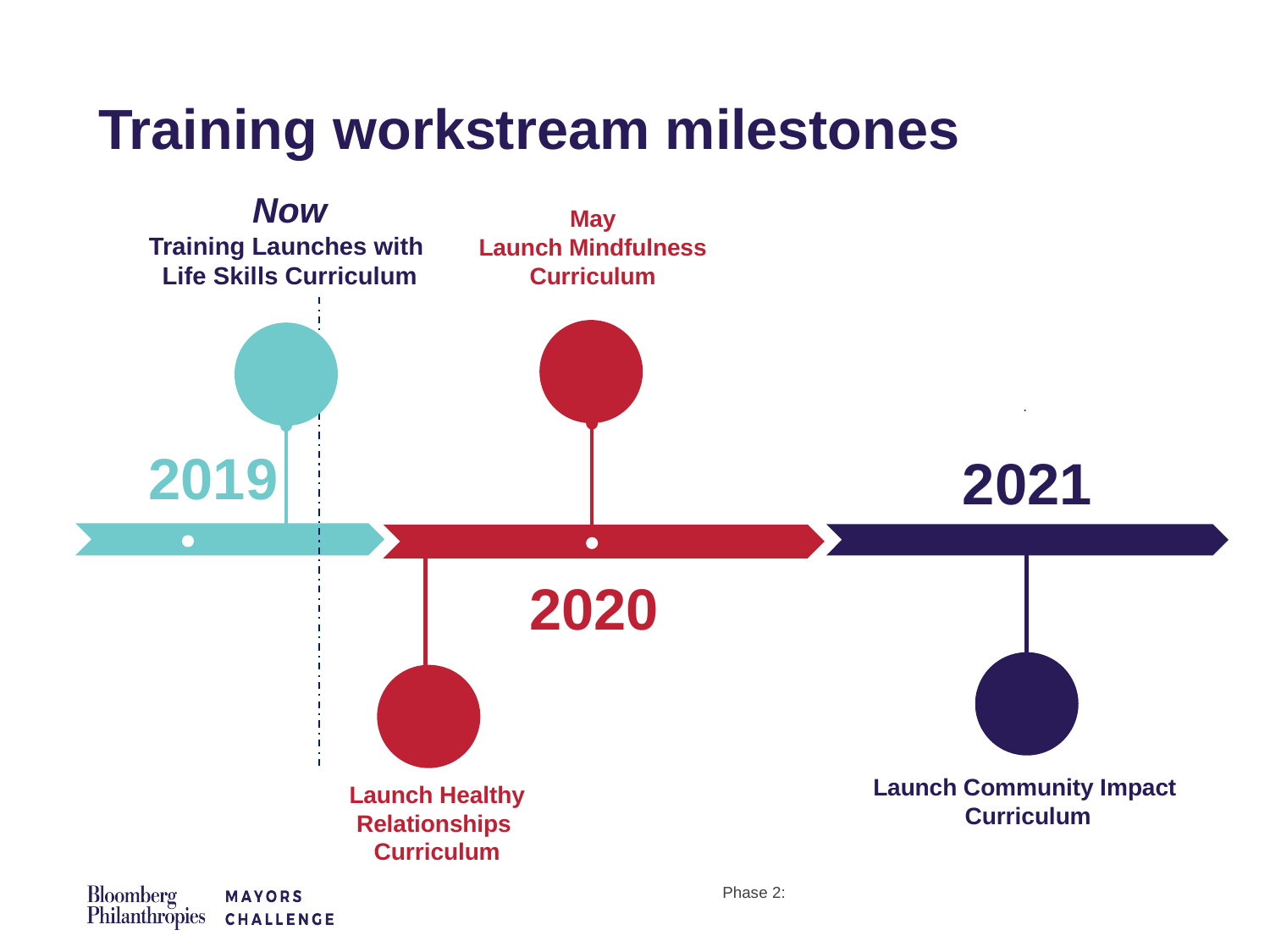

# Training workstream milestones
May
Launch Mindfulness Curriculum

Now
Training Launches with
Life Skills Curriculum

2020

.
2021
2019

Launch Community Impact
Curriculum

Launch Healthy Relationships
Curriculum
2019
Phase 2: